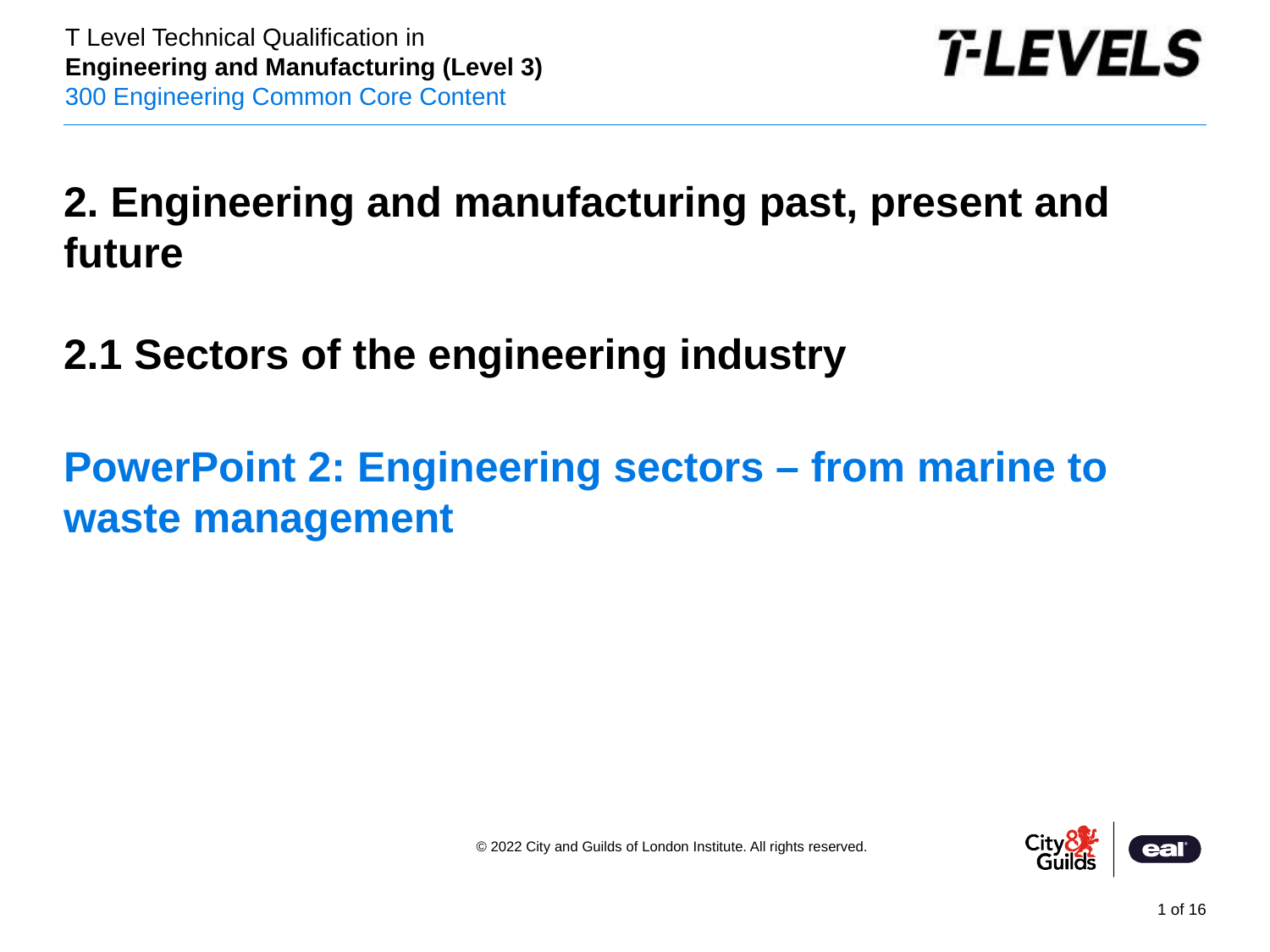

2. Engineering and manufacturing past, present and future

2.1 Sectors of the engineering industry

PowerPoint presentation
# PowerPoint 2: Engineering sectors – from marine to waste management